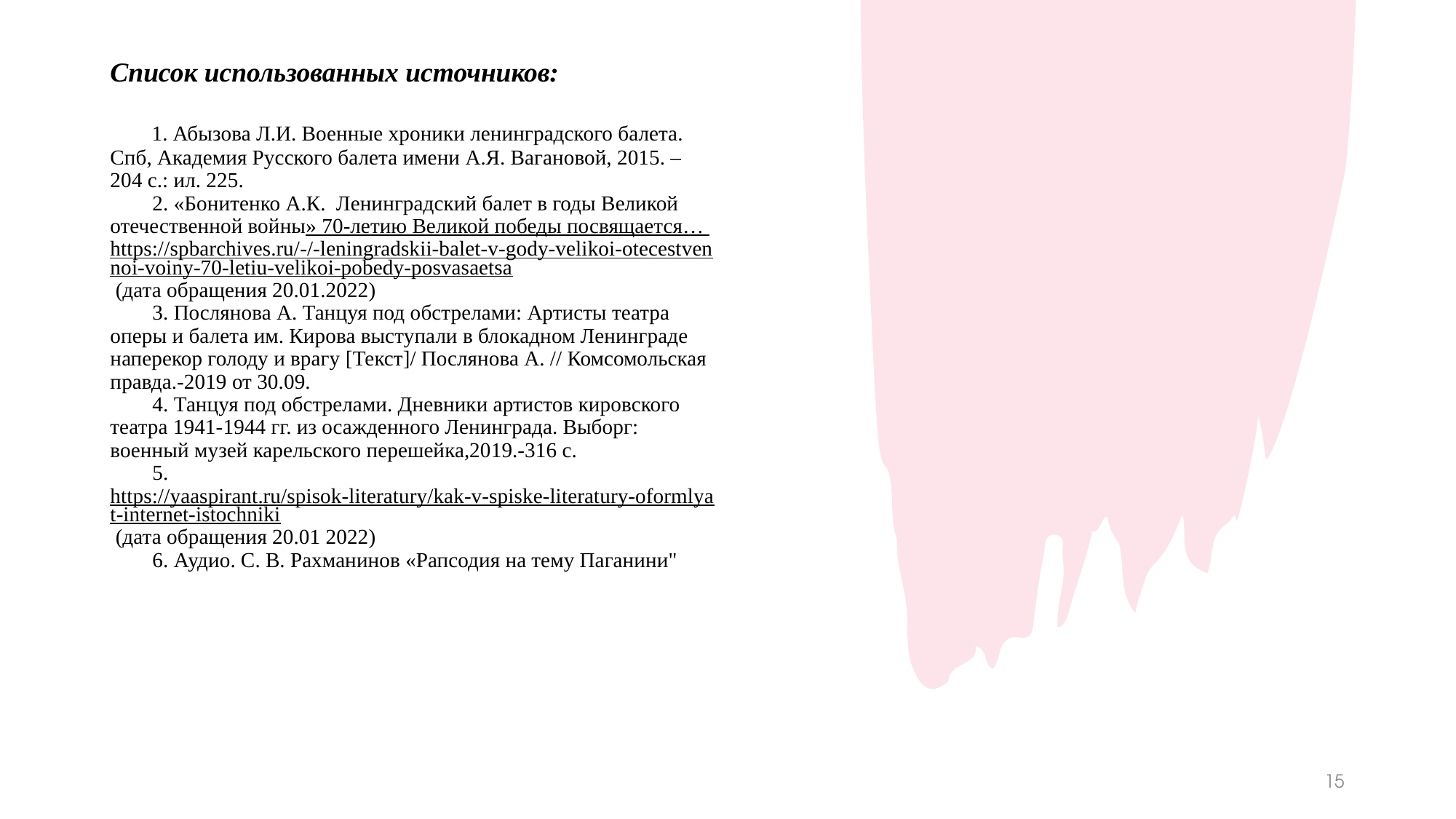

# Список использованных источников: 1. Абызова Л.И. Военные хроники ленинградского балета. Спб, Академия Русского балета имени А.Я. Вагановой, 2015. – 204 с.: ил. 225. 2. «Бонитенко А.К.  Ленинградский балет в годы Великой отечественной войны» 70-летию Великой победы посвящается… https://spbarchives.ru/-/-leningradskii-balet-v-gody-velikoi-otecestvennoi-voiny-70-letiu-velikoi-pobedy-posvasaetsa (дата обращения 20.01.2022) 3. Послянова А. Танцуя под обстрелами: Артисты театра оперы и балета им. Кирова выступали в блокадном Ленинграде наперекор голоду и врагу [Текст]/ Послянова А. // Комсомольская правда.-2019 от 30.09. 4. Танцуя под обстрелами. Дневники артистов кировского театра 1941-1944 гг. из осажденного Ленинграда. Выборг: военный музей карельского перешейка,2019.-316 с. 5. https://yaaspirant.ru/spisok-literatury/kak-v-spiske-literatury-oformlyat-internet-istochniki (дата обращения 20.01 2022) 6. Аудио. С. В. Рахманинов «Рапсодия на тему Паганини"
15